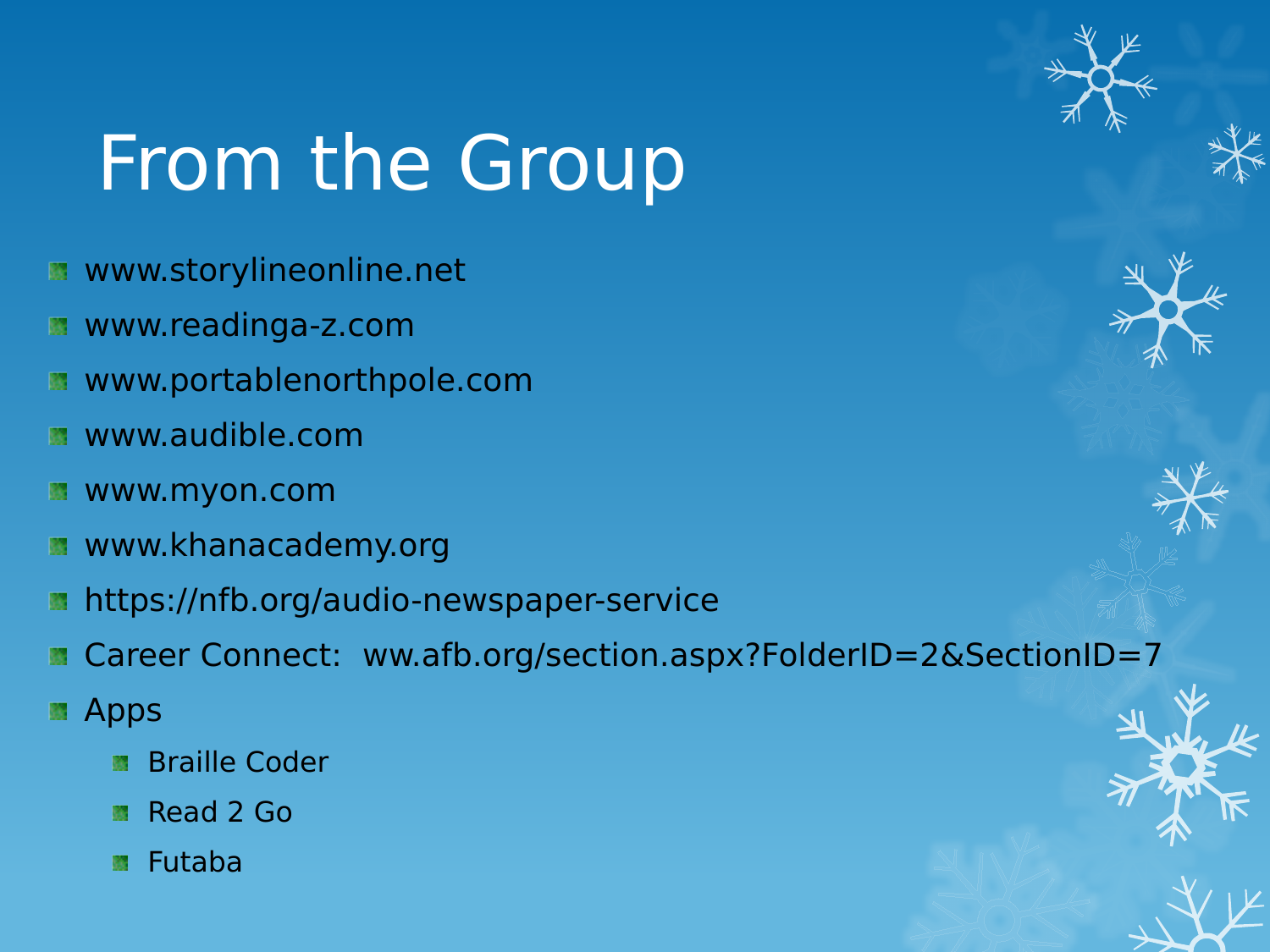

# From the Group
www.storylineonline.net
www.readinga-z.com
www.portablenorthpole.com
www.audible.com
www.myon.com
www.khanacademy.org
https://nfb.org/audio-newspaper-service
Career Connect:  ww.afb.org/section.aspx?FolderID=2&SectionID=7
Apps
Braille Coder
Read 2 Go
Futaba